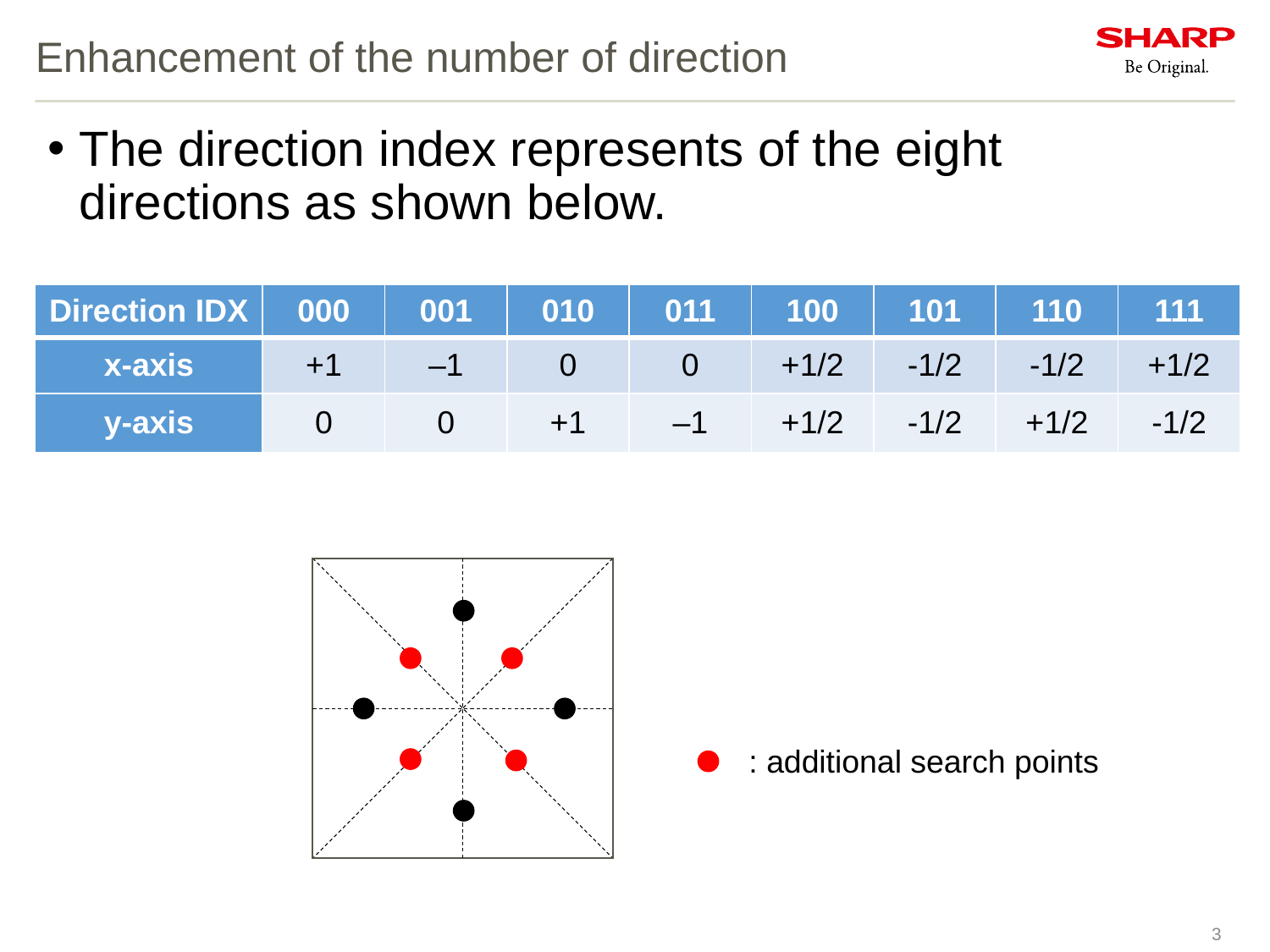

# Enhancement of the number of direction
The direction index represents of the eight directions as shown below.

| Direction IDX | 000 | 001 | 010 | 011 | 100 | 101 | 110 | 111 |
| --- | --- | --- | --- | --- | --- | --- | --- | --- |
| x-axis | +1 | –1 | 0 | 0 | +1/2 | -1/2 | -1/2 | +1/2 |
| y-axis | 0 | 0 | +1 | –1 | +1/2 | -1/2 | +1/2 | -1/2 |

: additional search points

3